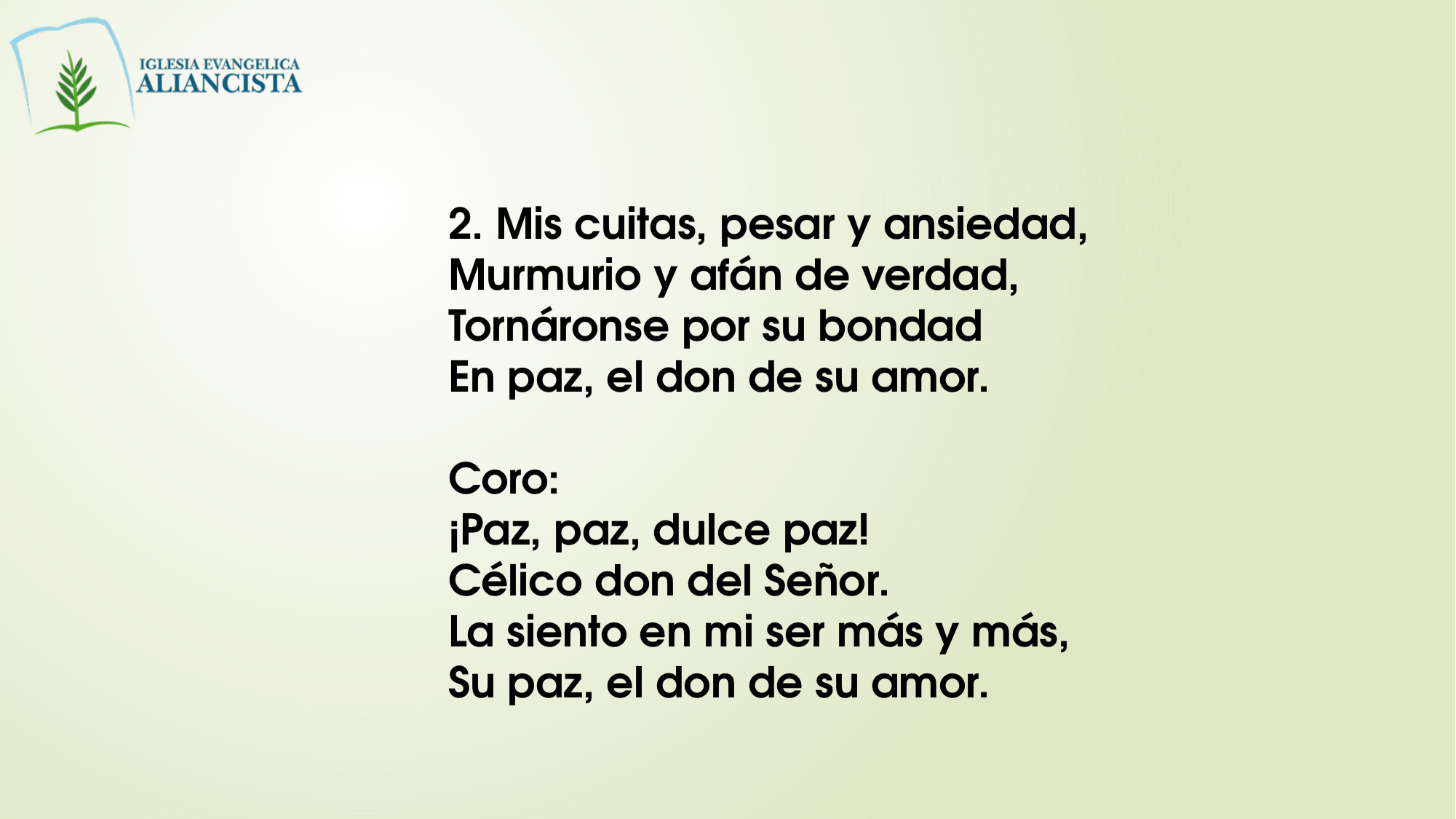

2. Mis cuitas, pesar y ansiedad,
Murmurio y afán de verdad,
Tornáronse por su bondad
En paz, el don de su amor.

Coro:
¡Paz, paz, dulce paz!
Célico don del Señor.
La siento en mi ser más y más,
Su paz, el don de su amor.